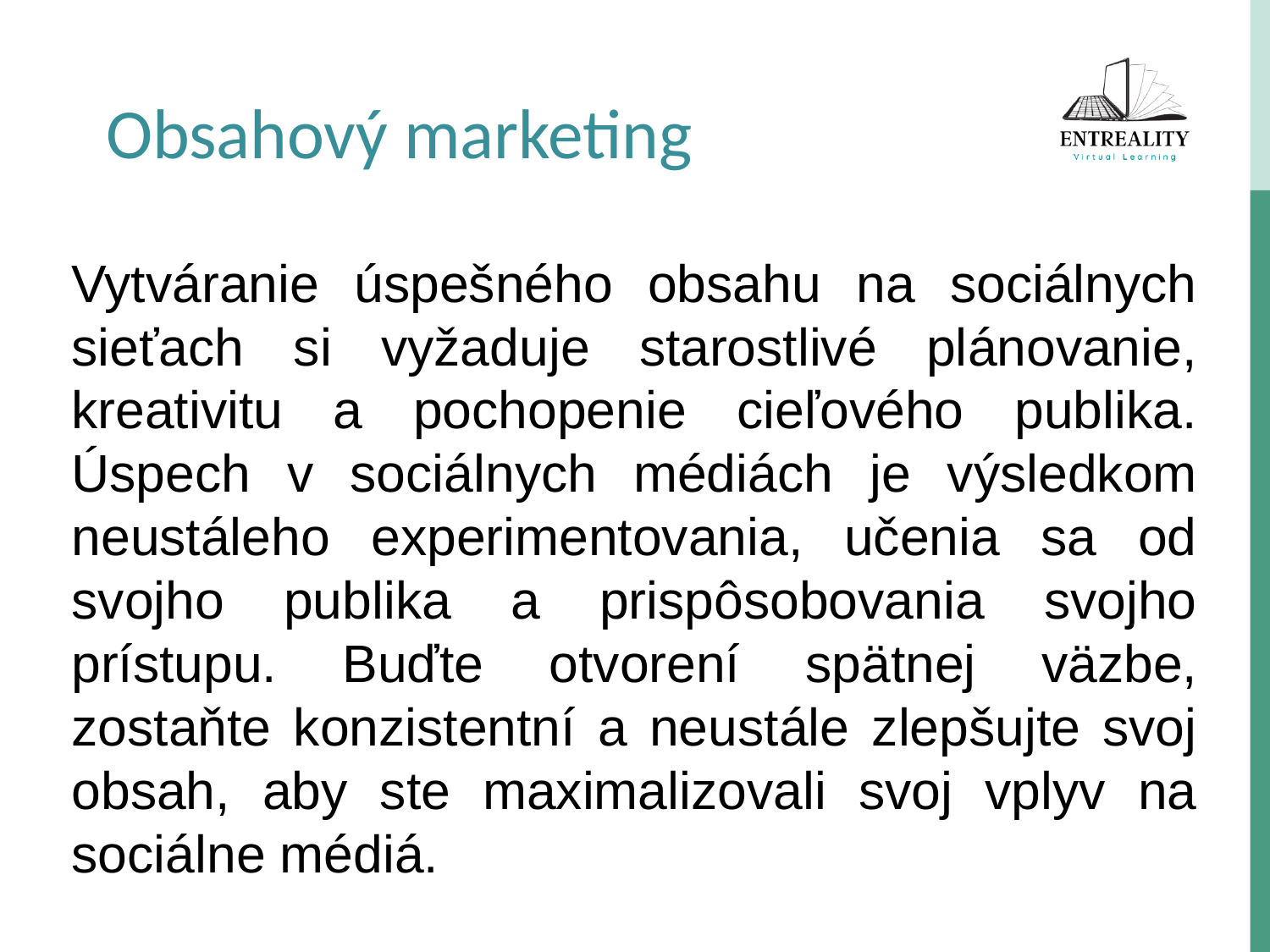

Obsahový marketing

Vytváranie úspešného obsahu na sociálnych sieťach si vyžaduje starostlivé plánovanie, kreativitu a pochopenie cieľového publika. Úspech v sociálnych médiách je výsledkom neustáleho experimentovania, učenia sa od svojho publika a prispôsobovania svojho prístupu. Buďte otvorení spätnej väzbe, zostaňte konzistentní a neustále zlepšujte svoj obsah, aby ste maximalizovali svoj vplyv na sociálne médiá.